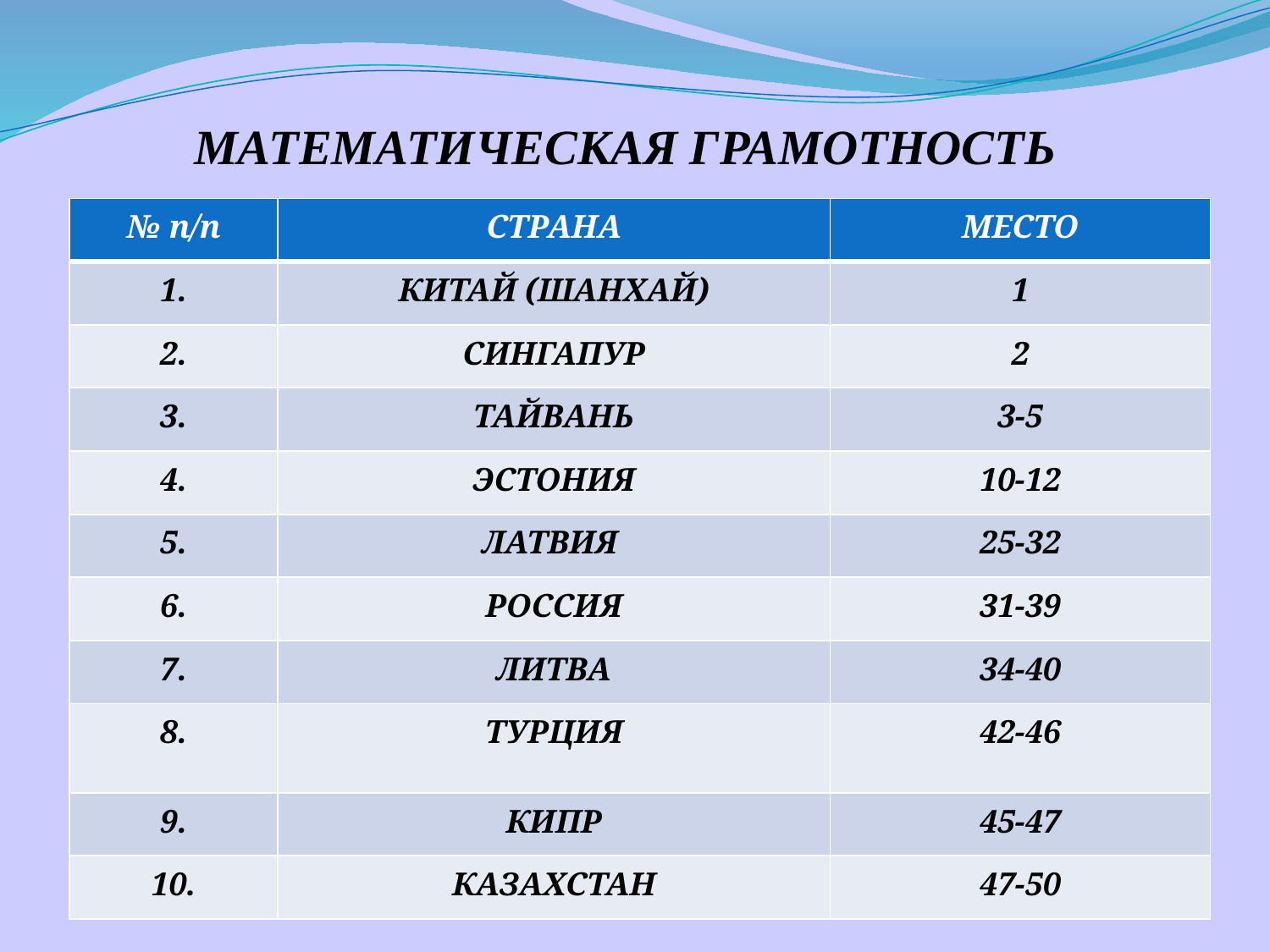

МАТЕМАТИЧЕСКАЯ ГРАМОТНОСТЬ
| № п/п | СТРАНА | МЕСТО |
| --- | --- | --- |
| 1. | КИТАЙ (ШАНХАЙ) | 1 |
| 2. | СИНГАПУР | 2 |
| 3. | ТАЙВАНЬ | 3-5 |
| 4. | ЭСТОНИЯ | 10-12 |
| 5. | ЛАТВИЯ | 25-32 |
| 6. | РОССИЯ | 31-39 |
| 7. | ЛИТВА | 34-40 |
| 8. | ТУРЦИЯ | 42-46 |
| 9. | КИПР | 45-47 |
| 10. | КАЗАХСТАН | 47-50 |